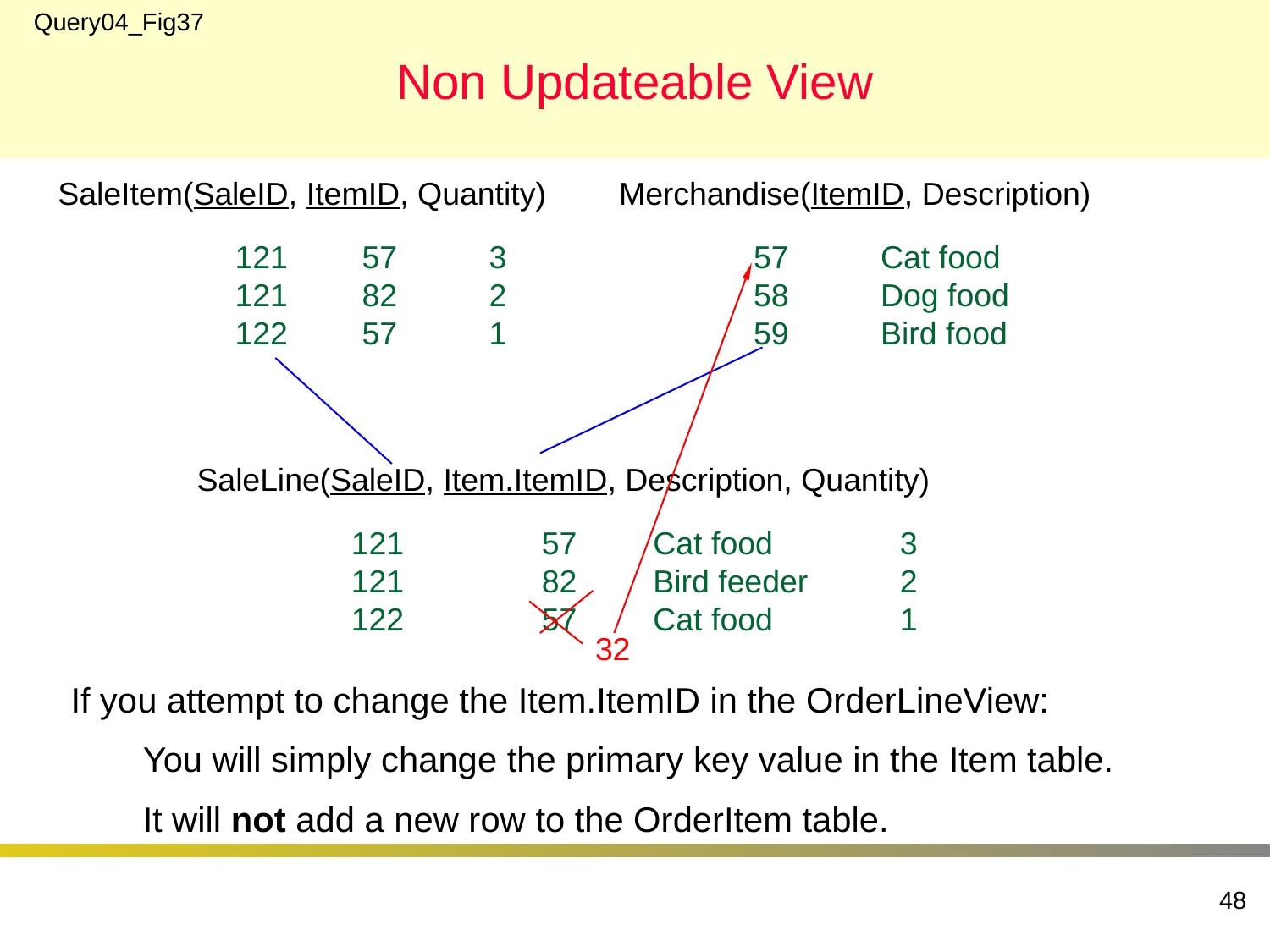

# Non Updateable View
Query04_Fig37
SaleItem(SaleID, ItemID, Quantity)
Merchandise(ItemID, Description)
121	57	3
121	82	2
122	57	1
57	Cat food
58	Dog food
59	Bird food

SaleLine(SaleID, Item.ItemID, Description, Quantity)
121	57	Cat food	3
121	82	Bird feeder	2
122	57	Cat food	1

32
If you attempt to change the Item.ItemID in the OrderLineView:
	You will simply change the primary key value in the Item table.
	It will not add a new row to the OrderItem table.
48